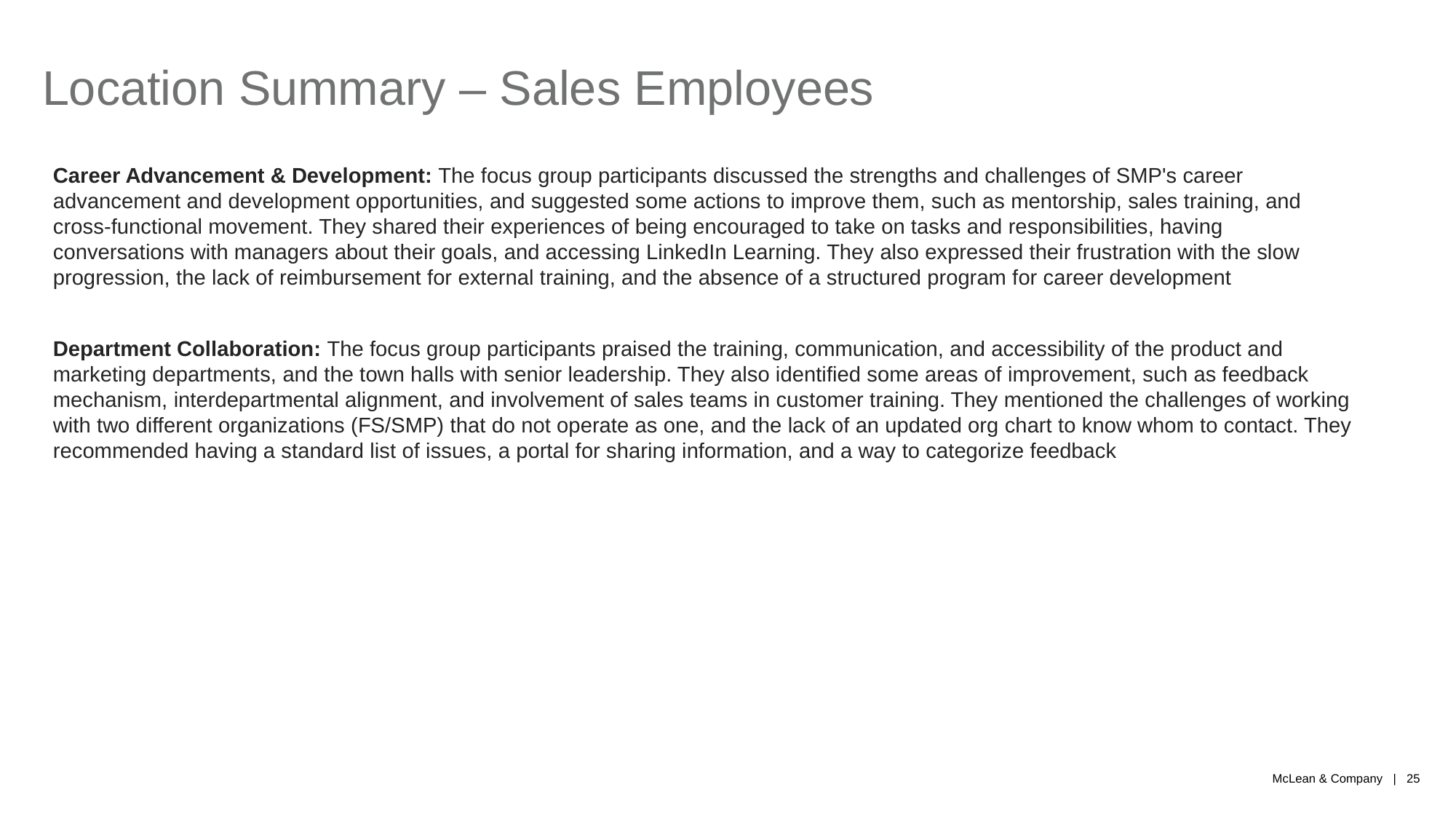

# Location Summary – Sales Employees
Career Advancement & Development: The focus group participants discussed the strengths and challenges of SMP's career advancement and development opportunities, and suggested some actions to improve them, such as mentorship, sales training, and cross-functional movement. They shared their experiences of being encouraged to take on tasks and responsibilities, having conversations with managers about their goals, and accessing LinkedIn Learning. They also expressed their frustration with the slow progression, the lack of reimbursement for external training, and the absence of a structured program for career development
Department Collaboration: The focus group participants praised the training, communication, and accessibility of the product and marketing departments, and the town halls with senior leadership. They also identified some areas of improvement, such as feedback mechanism, interdepartmental alignment, and involvement of sales teams in customer training. They mentioned the challenges of working with two different organizations (FS/SMP) that do not operate as one, and the lack of an updated org chart to know whom to contact. They recommended having a standard list of issues, a portal for sharing information, and a way to categorize feedback